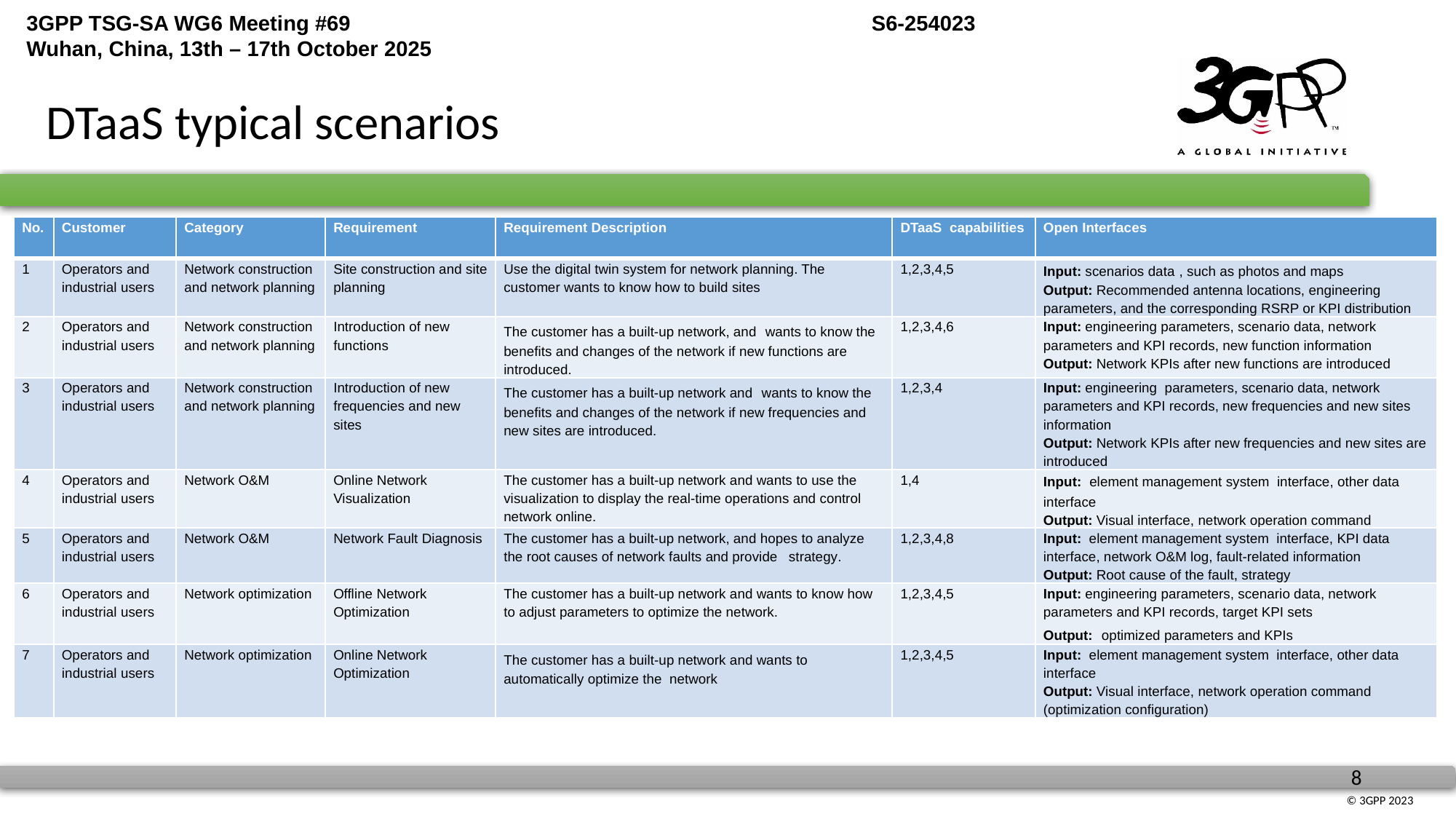

# DTaaS typical scenarios
| No. | Customer | Category | Requirement | Requirement Description | DTaaS capabilities | Open Interfaces |
| --- | --- | --- | --- | --- | --- | --- |
| 1 | Operators and industrial users | Network construction and network planning | Site construction and site planning | Use the digital twin system for network planning. The customer wants to know how to build sites | 1,2,3,4,5 | Input: scenarios data , such as photos and maps Output: Recommended antenna locations, engineering parameters, and the corresponding RSRP or KPI distribution |
| 2 | Operators and industrial users | Network construction and network planning | Introduction of new functions | The customer has a built-up network, and wants to know the benefits and changes of the network if new functions are introduced. | 1,2,3,4,6 | Input: engineering parameters, scenario data, network parameters and KPI records, new function information Output: Network KPIs after new functions are introduced |
| 3 | Operators and industrial users | Network construction and network planning | Introduction of new frequencies and new sites | The customer has a built-up network and wants to know the benefits and changes of the network if new frequencies and new sites are introduced. | 1,2,3,4 | Input: engineering parameters, scenario data, network parameters and KPI records, new frequencies and new sites information Output: Network KPIs after new frequencies and new sites are introduced |
| 4 | Operators and industrial users | Network O&M | Online Network Visualization | The customer has a built-up network and wants to use the visualization to display the real-time operations and control network online. | 1,4 | Input: element management system interface, other data interface Output: Visual interface, network operation command |
| 5 | Operators and industrial users | Network O&M | Network Fault Diagnosis | The customer has a built-up network, and hopes to analyze the root causes of network faults and provide strategy. | 1,2,3,4,8 | Input: element management system interface, KPI data interface, network O&M log, fault-related information Output: Root cause of the fault, strategy |
| 6 | Operators and industrial users | Network optimization | Offline Network Optimization | The customer has a built-up network and wants to know how to adjust parameters to optimize the network. | 1,2,3,4,5 | Input: engineering parameters, scenario data, network parameters and KPI records, target KPI sets Output: optimized parameters and KPIs |
| 7 | Operators and industrial users | Network optimization | Online Network Optimization | The customer has a built-up network and wants to automatically optimize the network | 1,2,3,4,5 | Input: element management system interface, other data interface Output: Visual interface, network operation command (optimization configuration) |